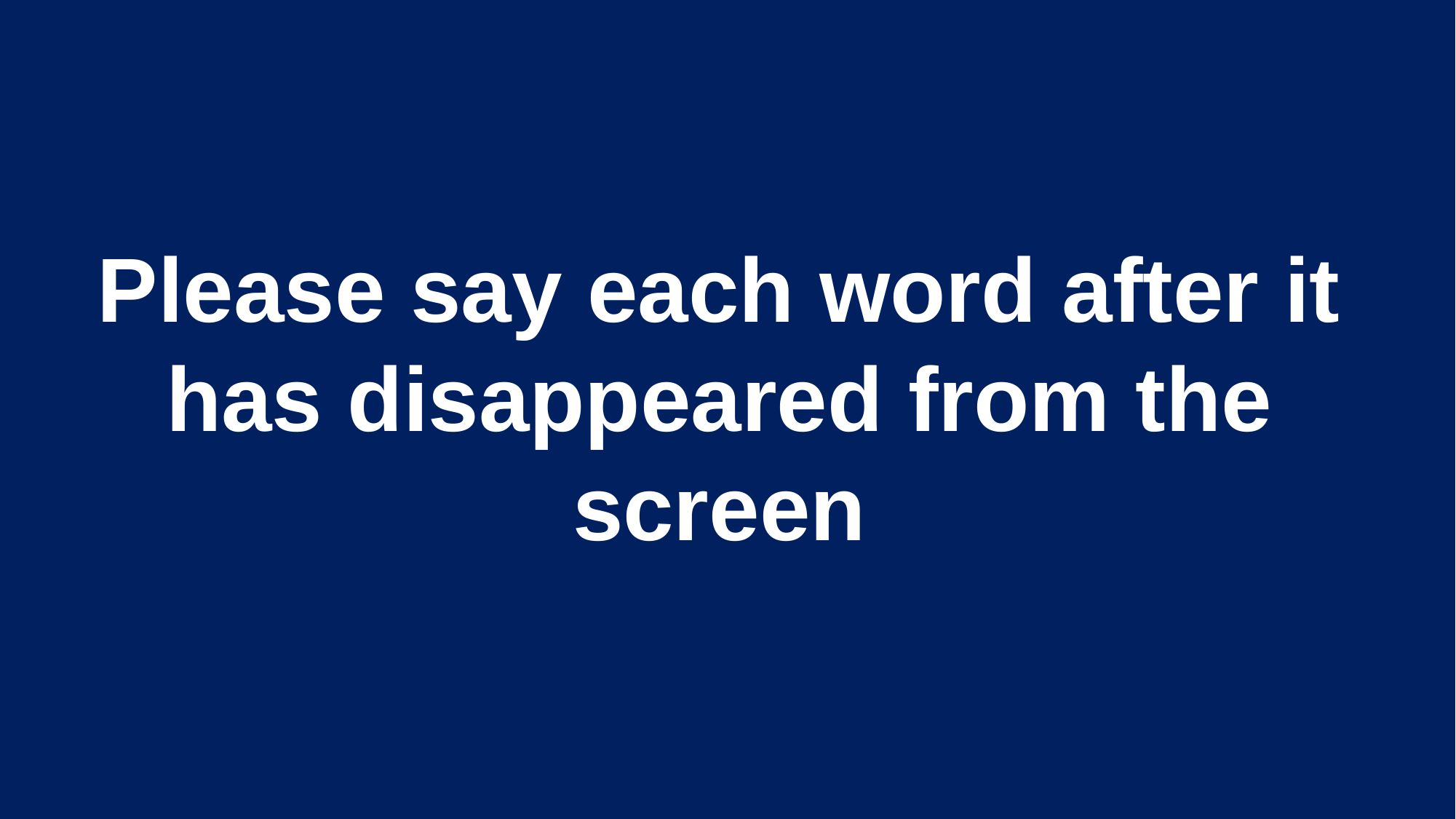

Please say each word after it has disappeared from the screen